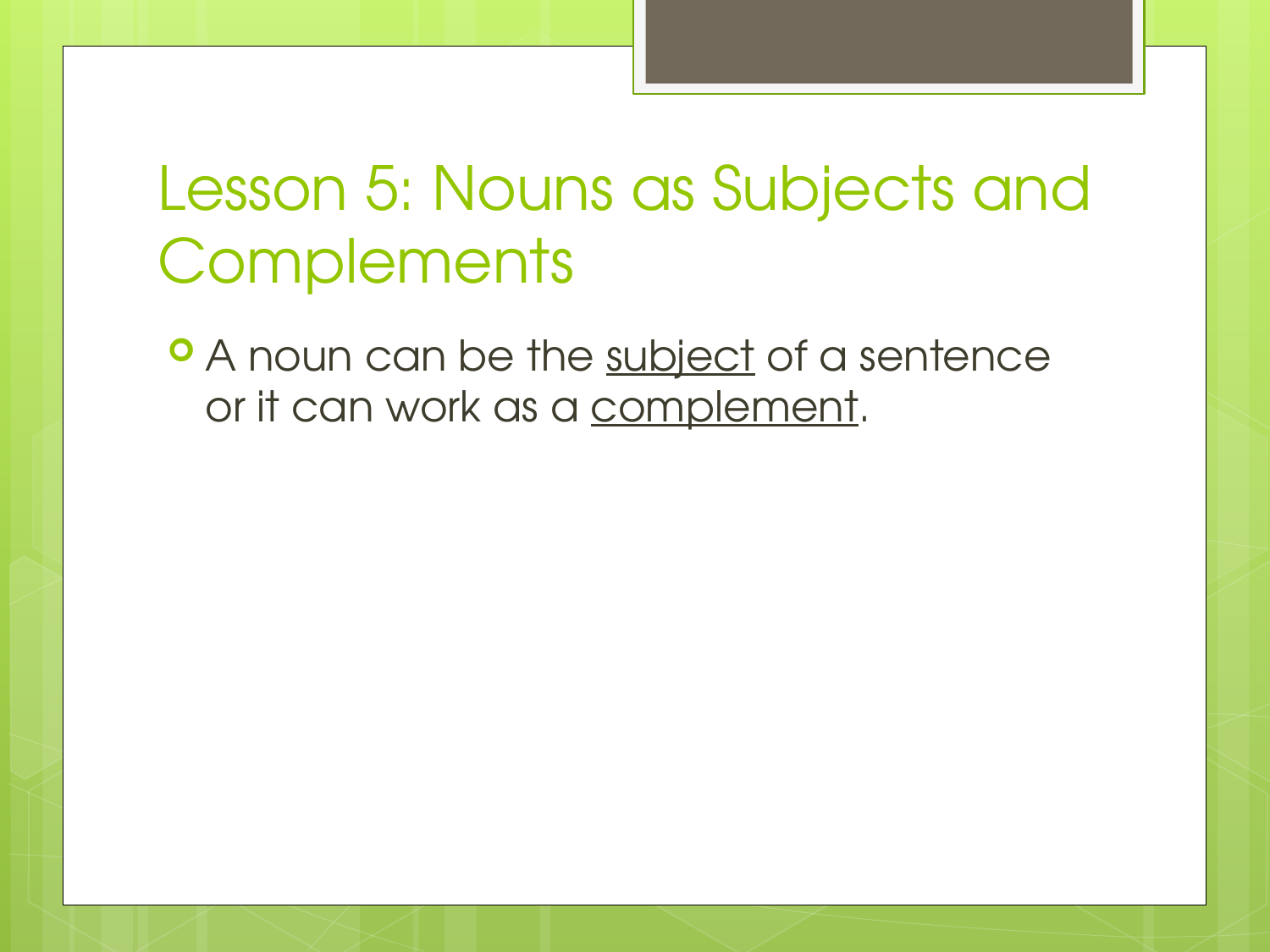

# Lesson 5: Nouns as Subjects and Complements
A noun can be the subject of a sentence or it can work as a complement.